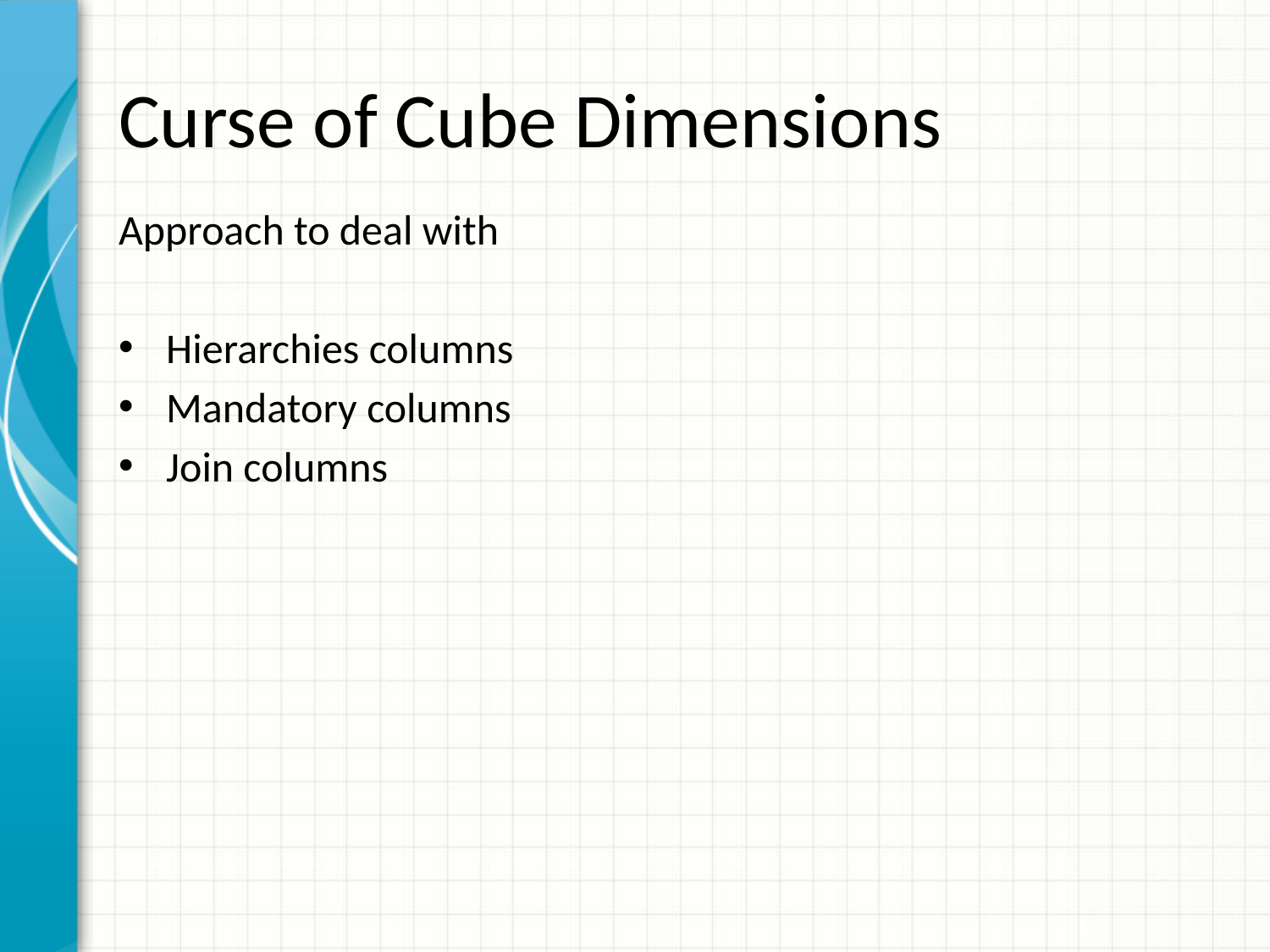

# Curse of Cube Dimensions
Approach to deal with

Hierarchies columns
Mandatory columns
Join columns